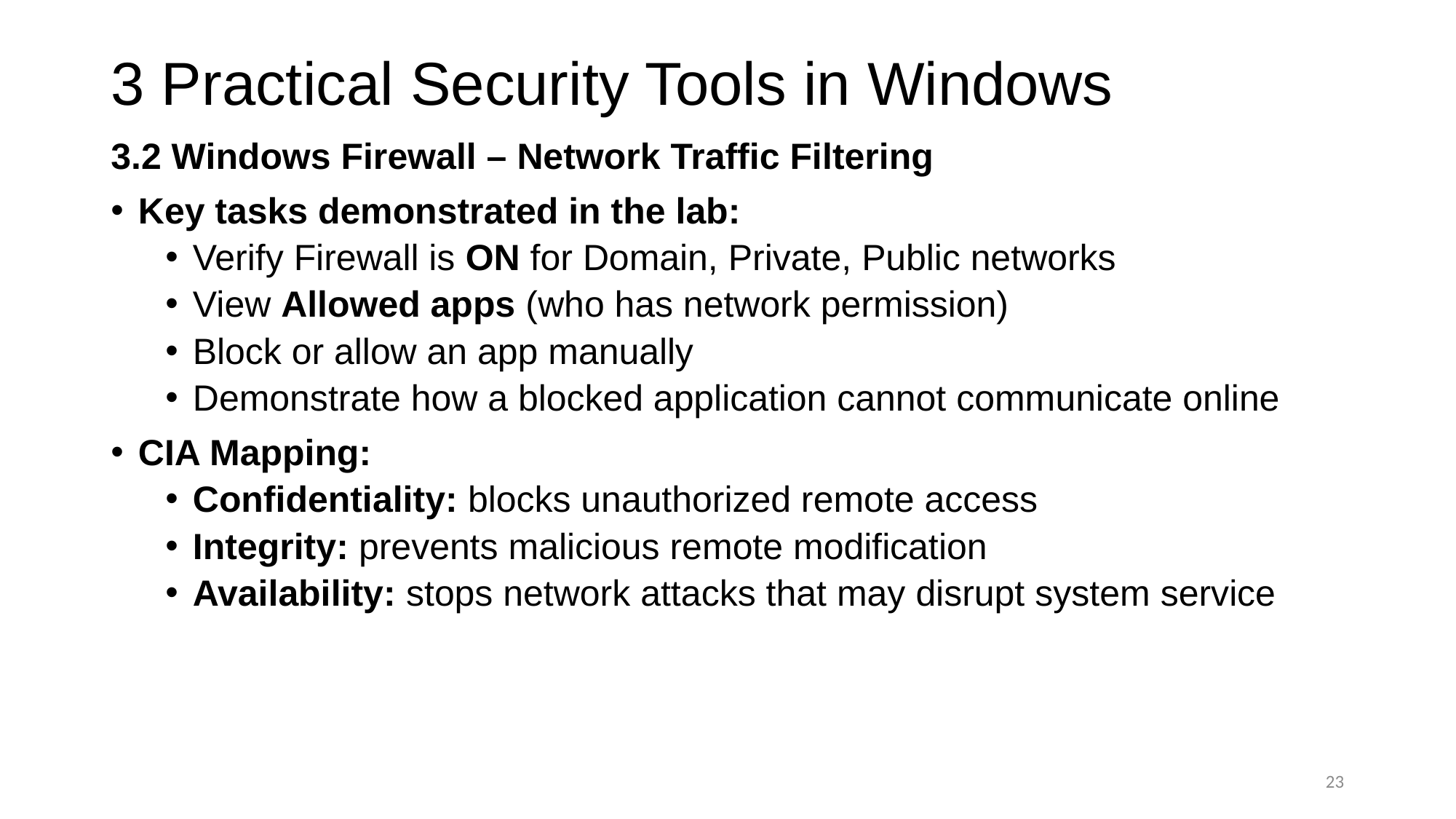

# 3 Practical Security Tools in Windows
3.2 Windows Firewall – Network Traffic Filtering
Key tasks demonstrated in the lab:
Verify Firewall is ON for Domain, Private, Public networks
View Allowed apps (who has network permission)
Block or allow an app manually
Demonstrate how a blocked application cannot communicate online
CIA Mapping:
Confidentiality: blocks unauthorized remote access
Integrity: prevents malicious remote modification
Availability: stops network attacks that may disrupt system service

23